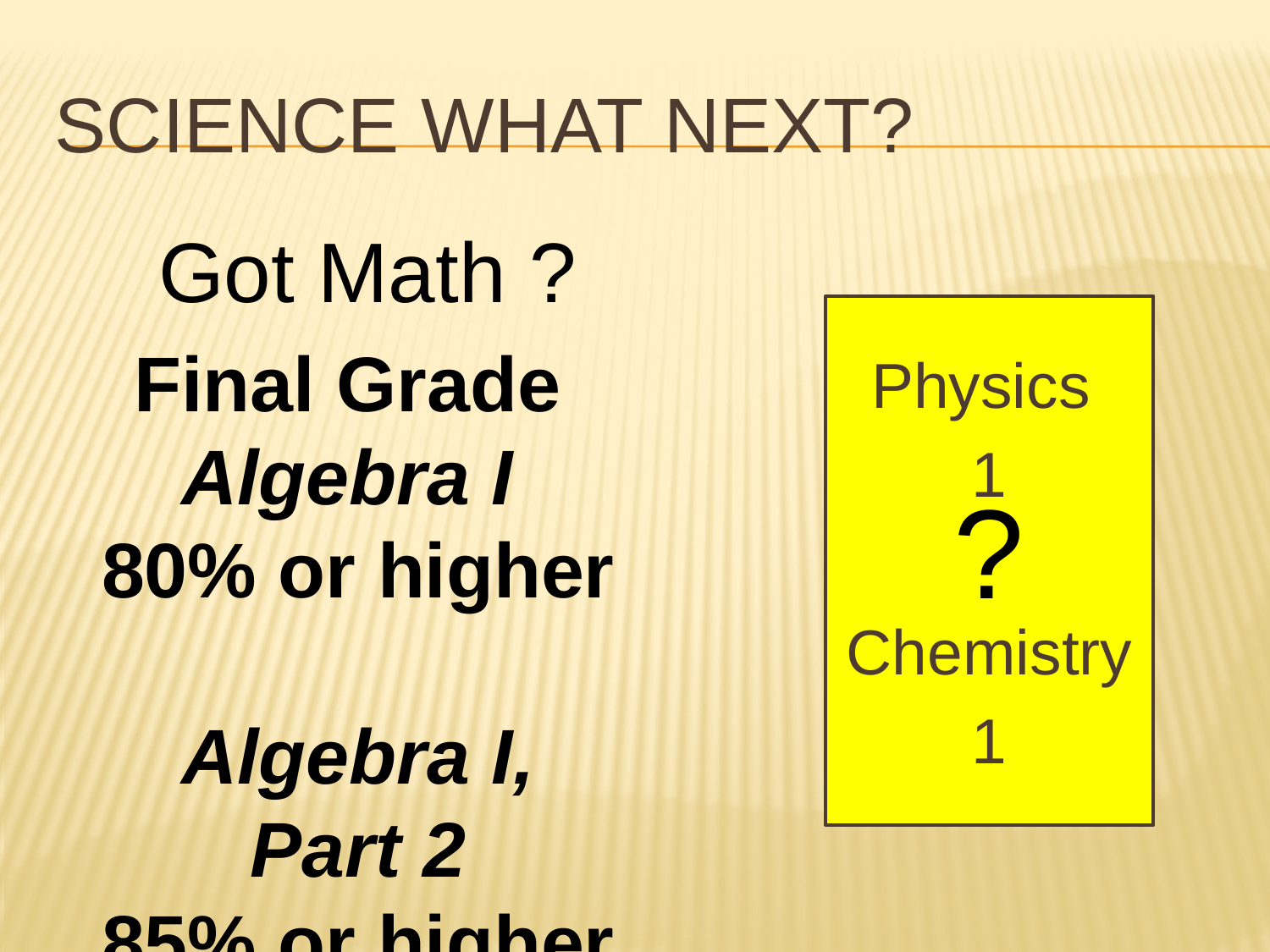

# Science What next?
Got Math ?

Final Grade
Algebra I
80% or higher

Algebra I, Part 2
85% or higher
Physics
1

Chemistry
1
?